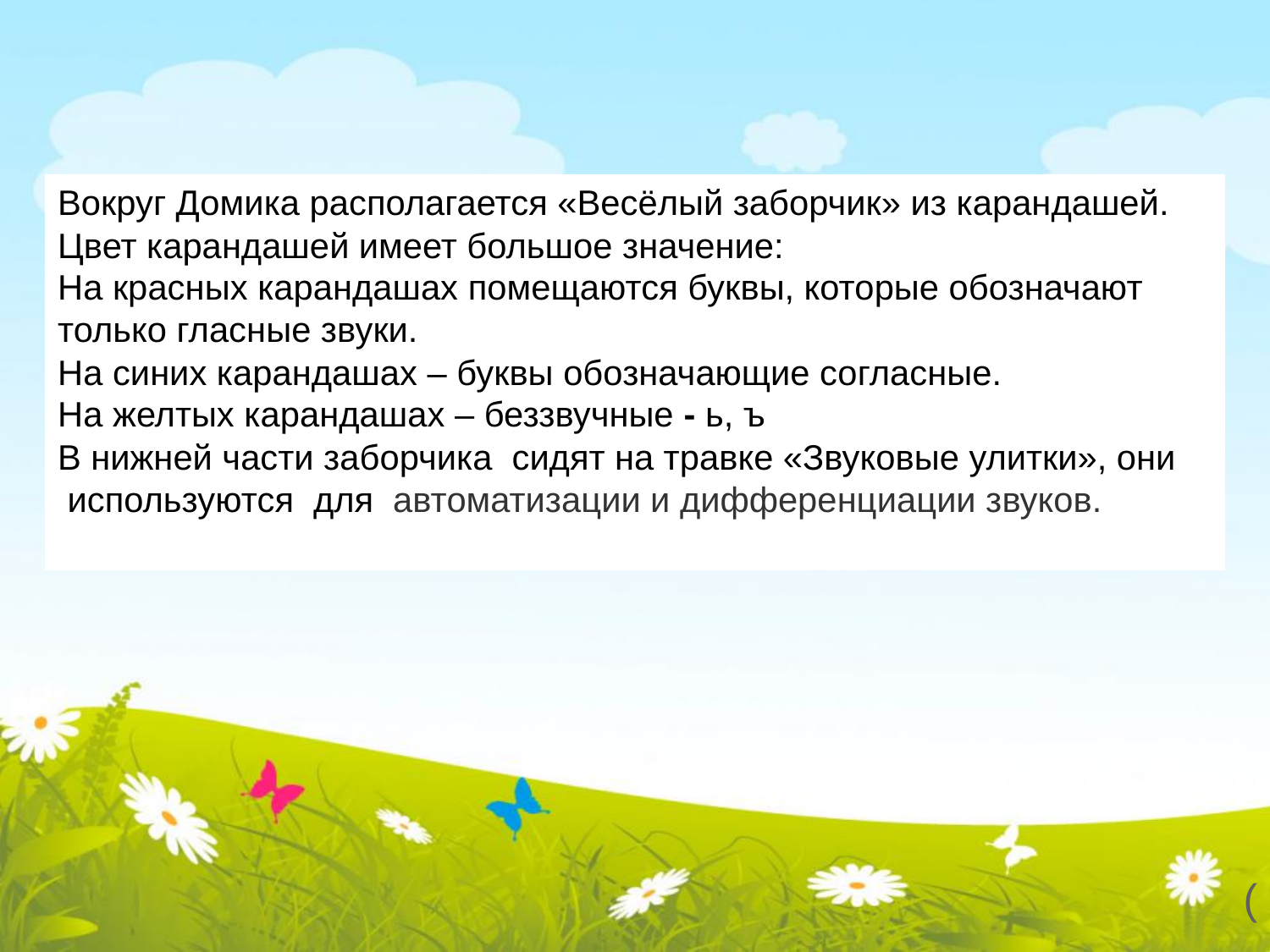

Вокруг Домика располагается «Весёлый заборчик» из карандашей.
Цвет карандашей имеет большое значение:
На красных карандашах помещаются буквы, которые обозначают только гласные звуки.
На синих карандашах – буквы обозначающие согласные.
На желтых карандашах – беззвучные - ь, ъ
В нижней части заборчика  сидят на травке «Звуковые улитки», они  используются  для  автоматизации и дифференциации звуков.

(